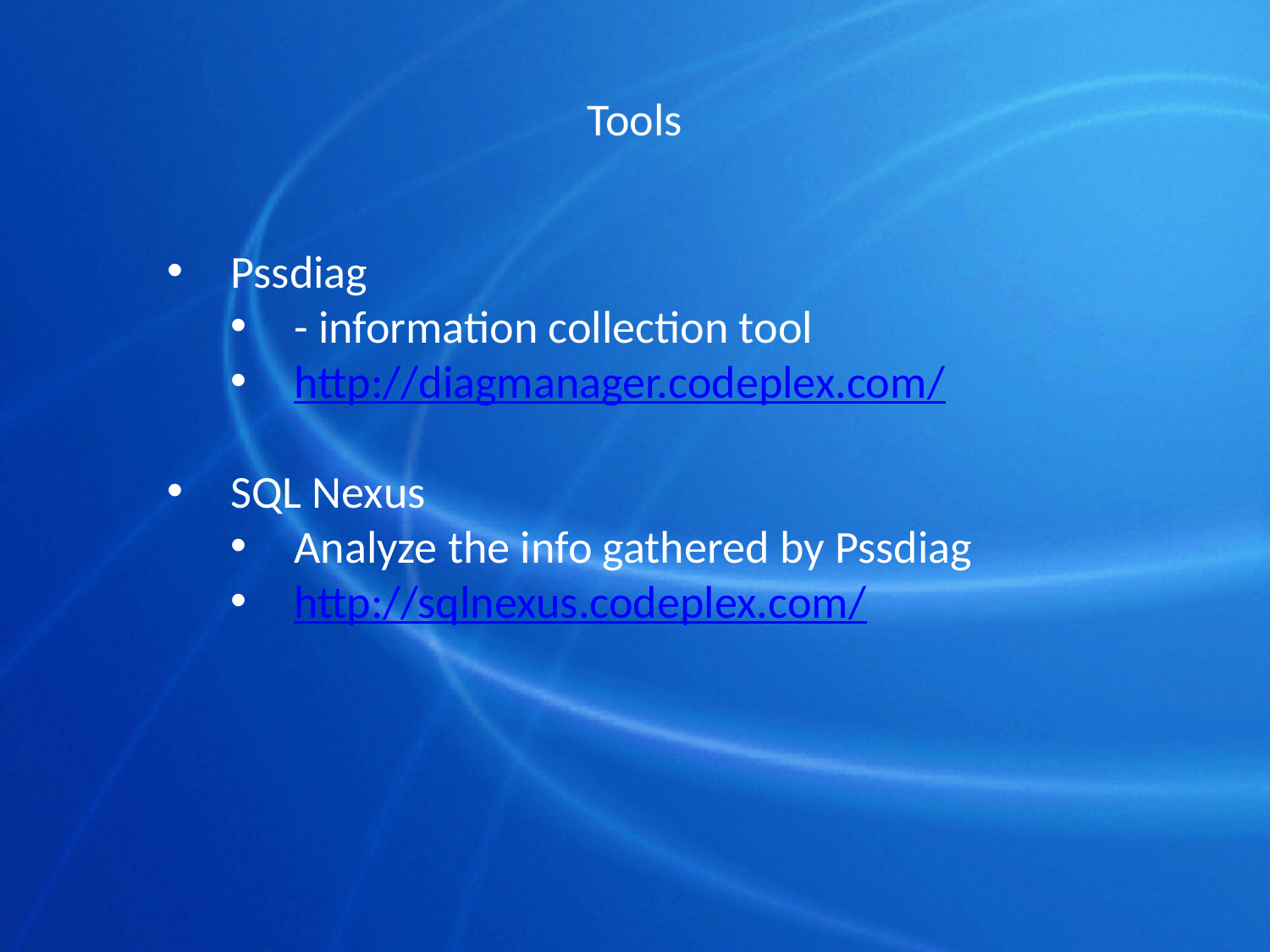

# Tools
Pssdiag
- information collection tool
http://diagmanager.codeplex.com/

SQL Nexus
Analyze the info gathered by Pssdiag
http://sqlnexus.codeplex.com/